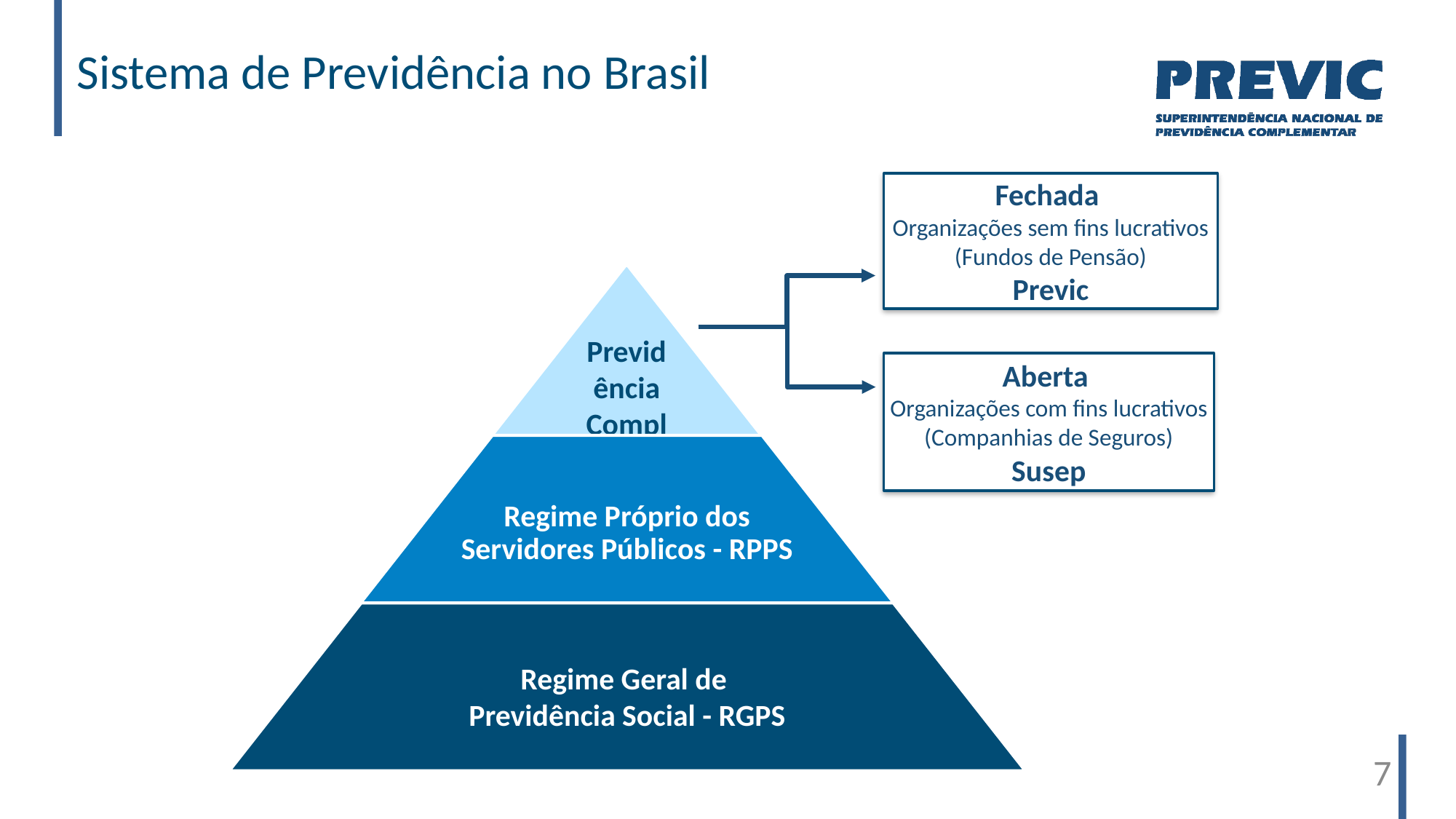

Sistema de Previdência no Brasil
Fechada
Organizações sem fins lucrativos
(Fundos de Pensão)
Previc

Previdência
Complementar
Regime Próprio dos Servidores Públicos - RPPS
Regime Geral de
Previdência Social - RGPS
Aberta
Organizações com fins lucrativos
(Companhias de Seguros)
Susep